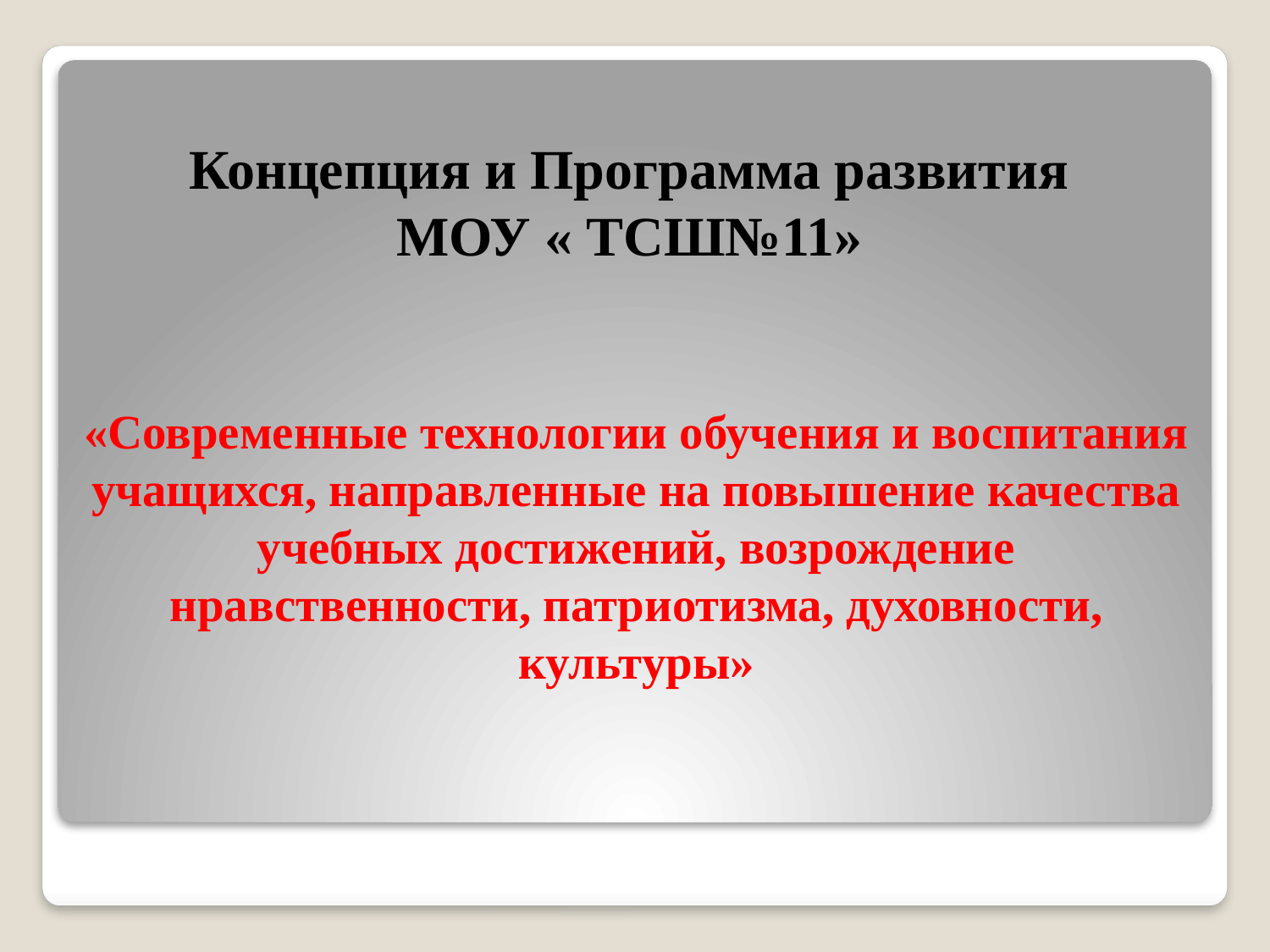

# Концепция и Программа развития МОУ « ТСШ№11» «Современные технологии обучения и воспитания учащихся, направленные на повышение качества учебных достижений, возрождение нравственности, патриотизма, духовности, культуры»